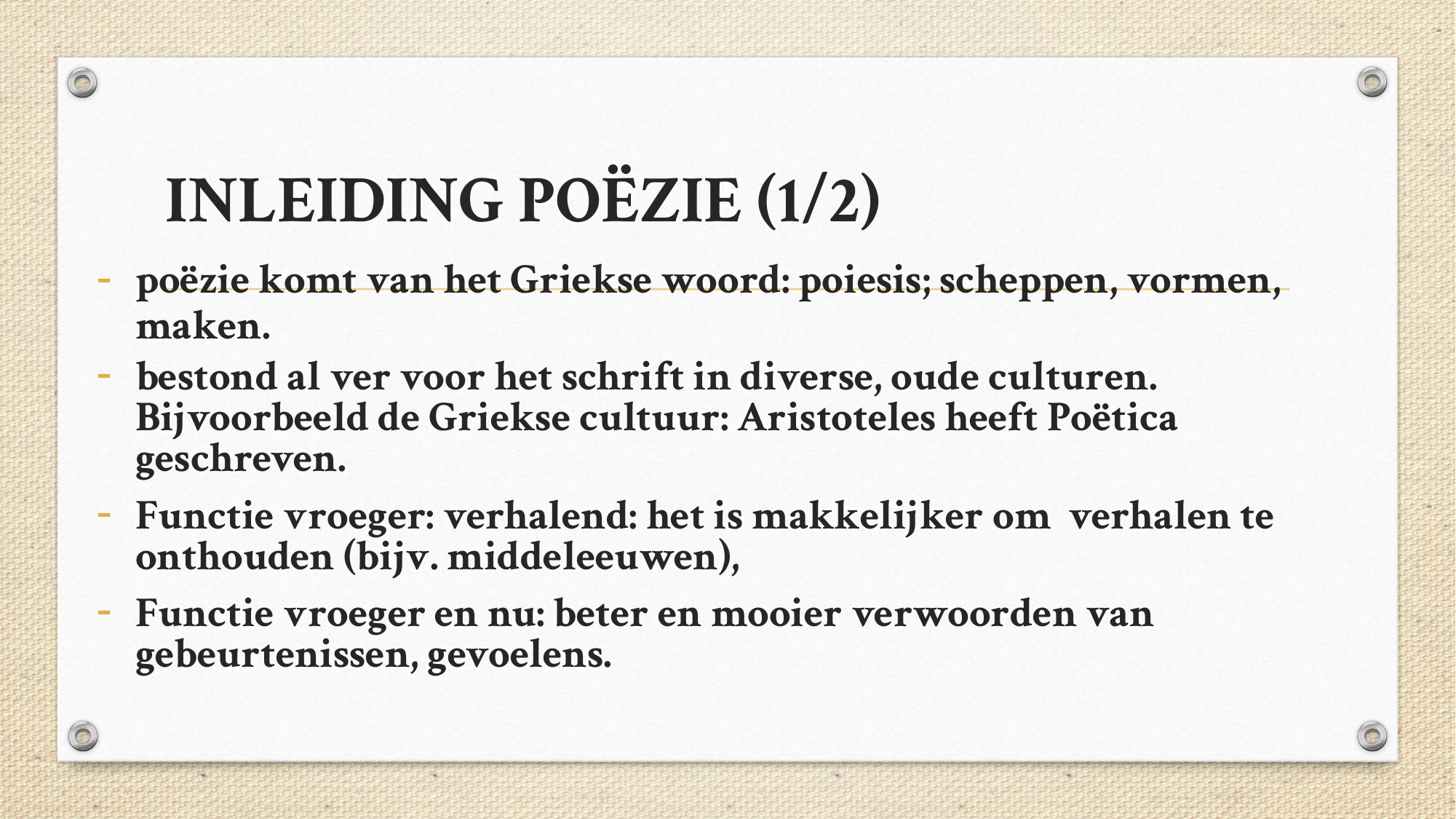

INLEIDING POËZIE (1/2)

poëzie komt van het Griekse woord: poiesis; scheppen, vormen, maken.
bestond al ver voor het schrift in diverse, oude culturen.  Bijvoorbeeld de Griekse cultuur: Aristoteles heeft Poëtica geschreven.
Functie vroeger: verhalend: het is makkelijker om  verhalen te onthouden (bijv. middeleeuwen),
Functie vroeger en nu: beter en mooier verwoorden van gebeurtenissen, gevoelens.